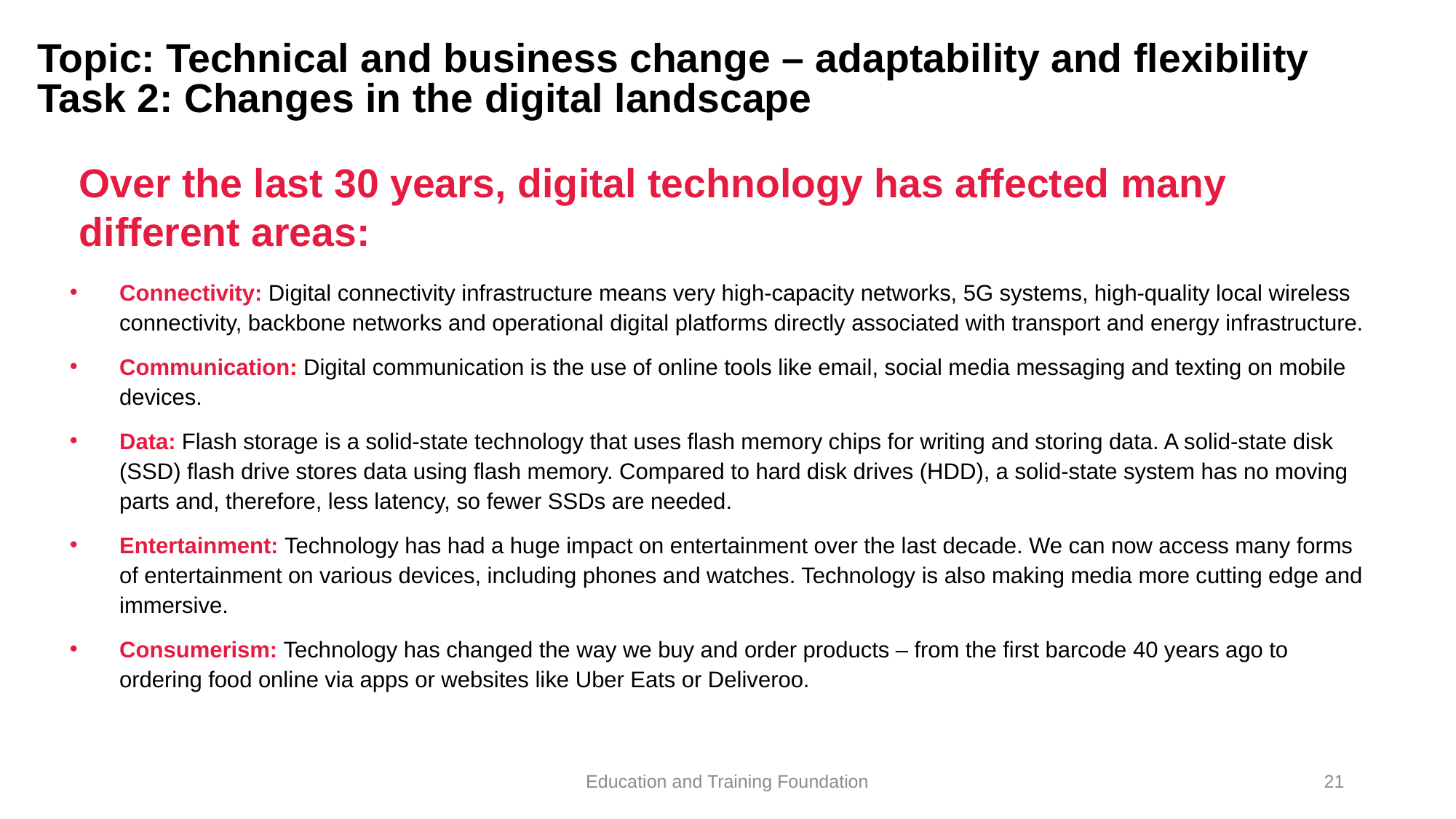

# Topic: Technical and business change – adaptability and flexibility Task 2: Changes in the digital landscape
Over the last 30 years, digital technology has affected many different areas:

Connectivity: Digital connectivity infrastructure means very high-capacity networks, 5G systems, high-quality local wireless connectivity, backbone networks and operational digital platforms directly associated with transport and energy infrastructure.
Communication: Digital communication is the use of online tools like email, social media messaging and texting on mobile devices.
Data: Flash storage is a solid-state technology that uses flash memory chips for writing and storing data. A solid-state disk (SSD) flash drive stores data using flash memory. Compared to hard disk drives (HDD), a solid-state system has no moving parts and, therefore, less latency, so fewer SSDs are needed.
Entertainment: Technology has had a huge impact on entertainment over the last decade. We can now access many forms of entertainment on various devices, including phones and watches. Technology is also making media more cutting edge and immersive.
Consumerism: Technology has changed the way we buy and order products – from the first barcode 40 years ago to ordering food online via apps or websites like Uber Eats or Deliveroo.

Education and Training Foundation
21